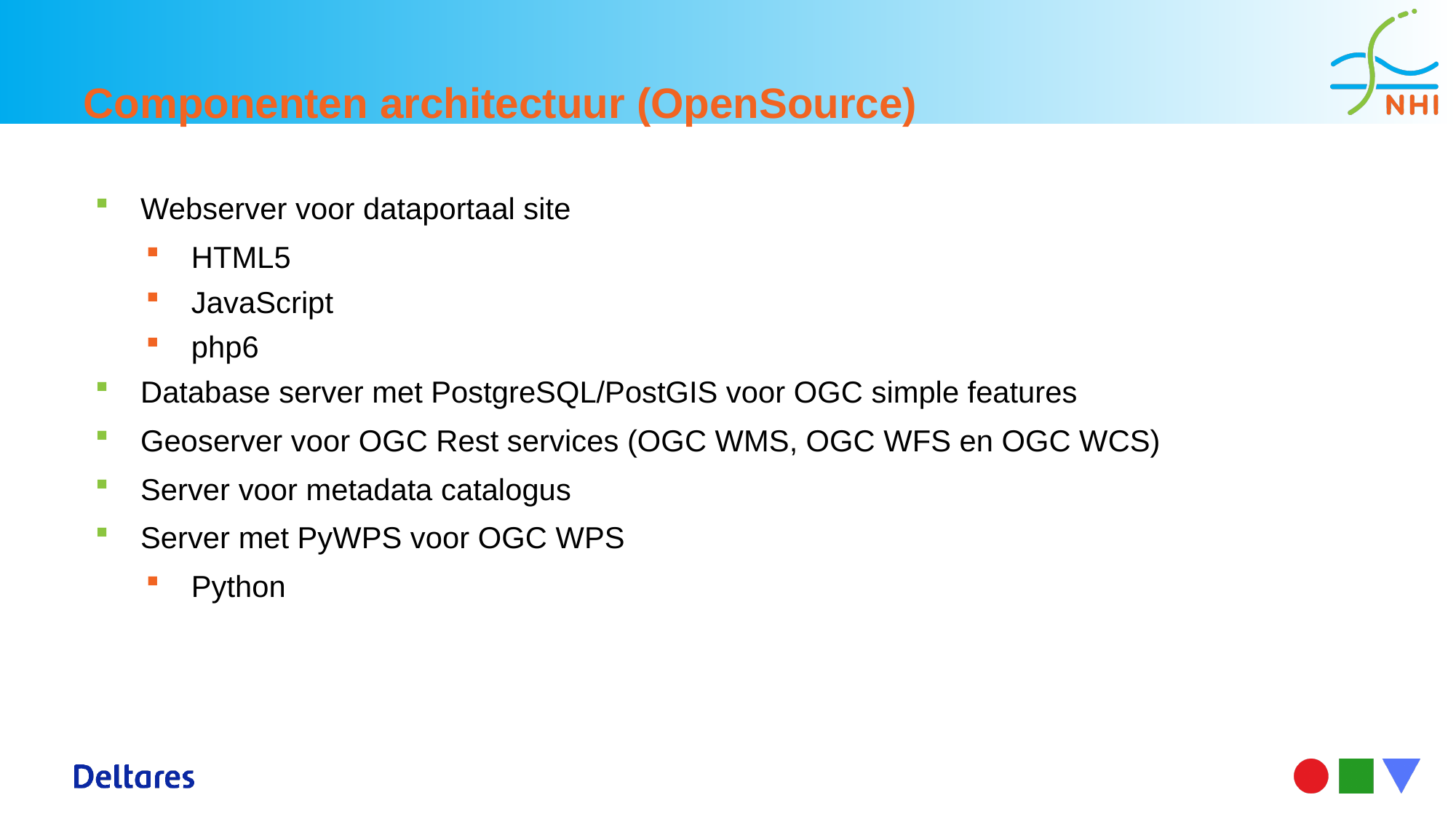

# Componenten architectuur (OpenSource)
Webserver voor dataportaal site
HTML5
JavaScript
php6
Database server met PostgreSQL/PostGIS voor OGC simple features
Geoserver voor OGC Rest services (OGC WMS, OGC WFS en OGC WCS)
Server voor metadata catalogus
Server met PyWPS voor OGC WPS
Python